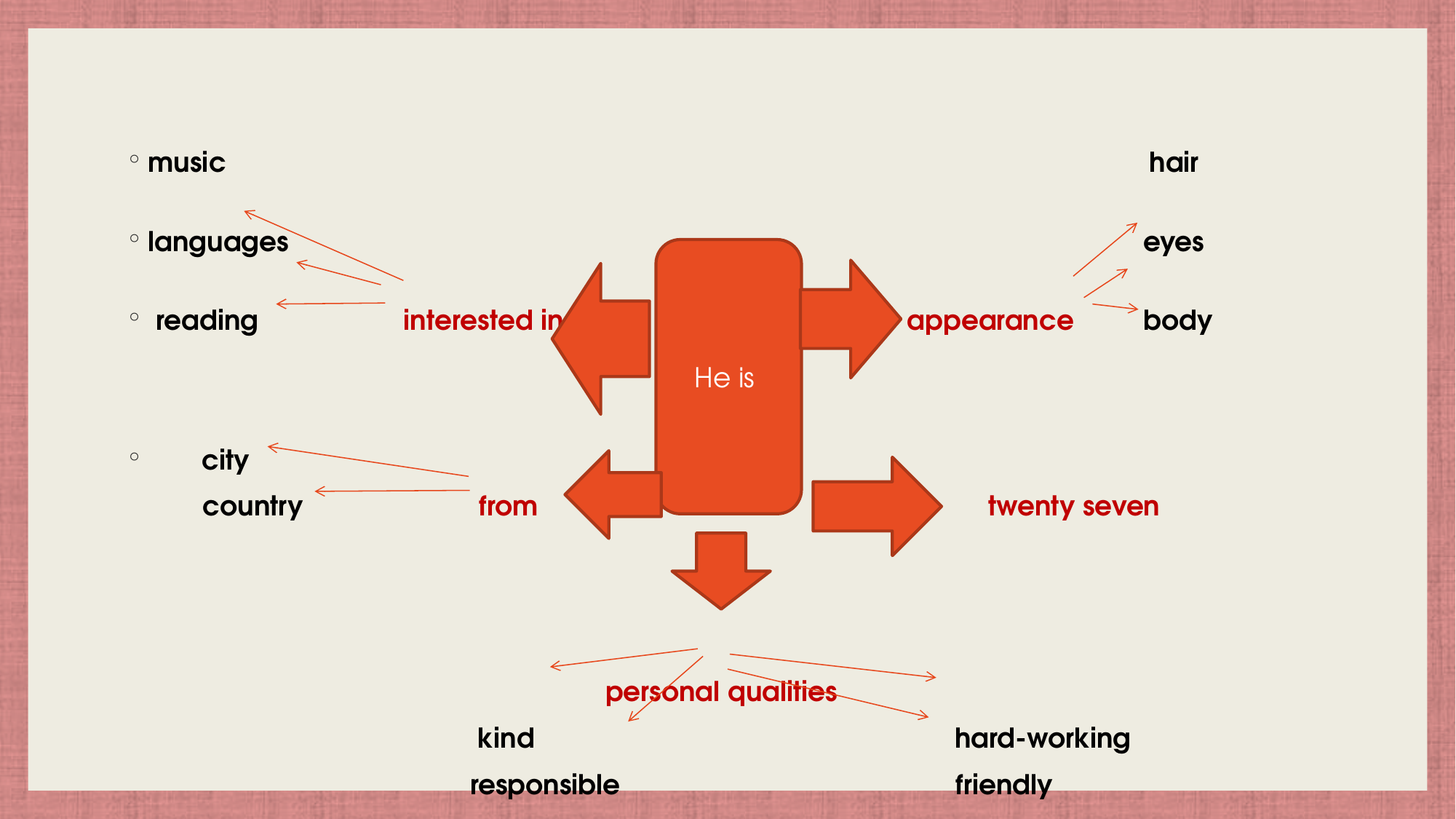

music                                                                                                                         hair
languages                                                                                                                eyes
 reading                   interested in                                             appearance         body

       city
          country                       from                                                           twenty seven

 personal qualities
                                              kind                                                       hard-working
                                             responsible                                            friendly
He is